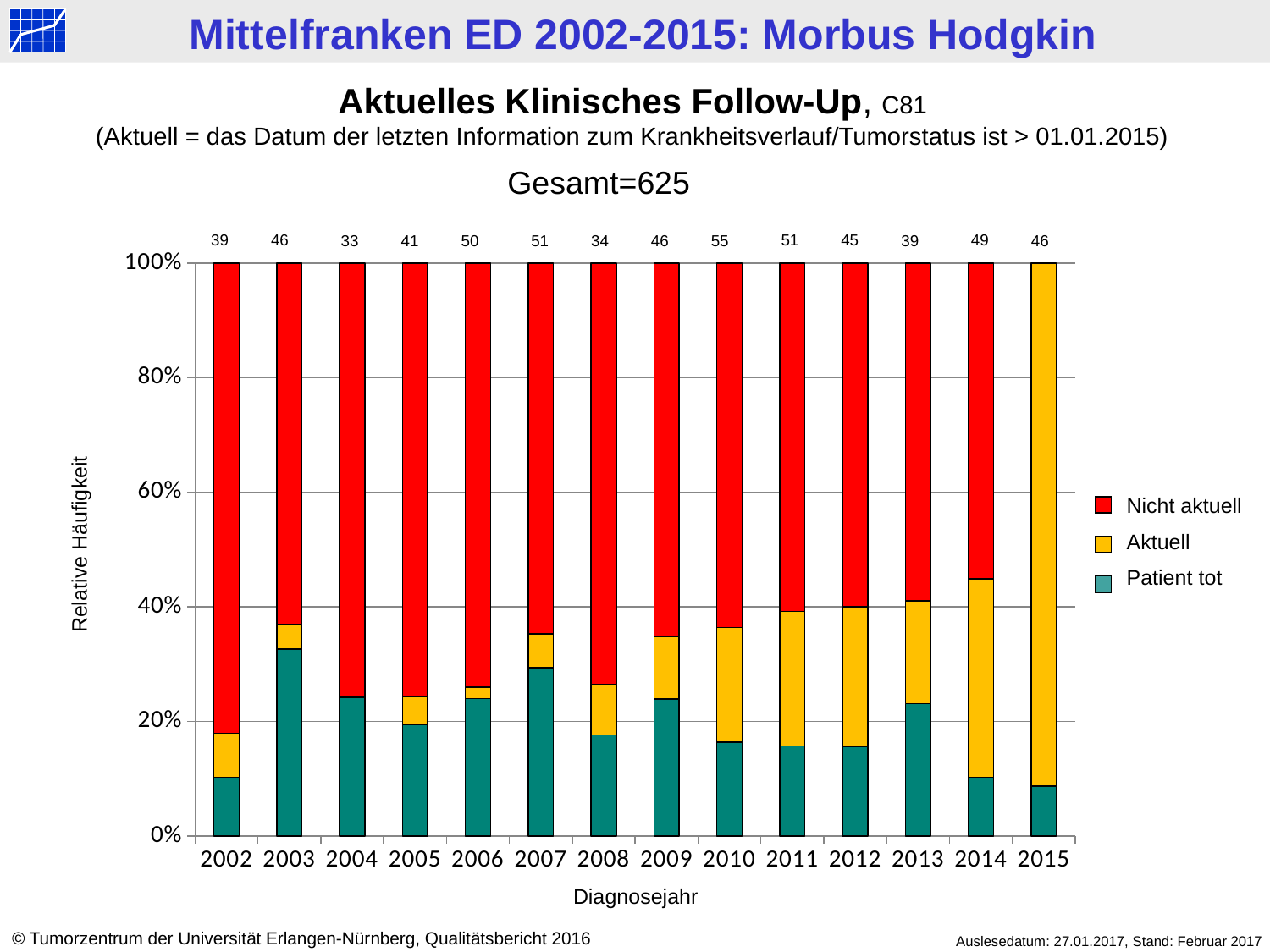

Aktuelles Klinisches Follow-Up, C81
(Aktuell = das Datum der letzten Information zum Krankheitsverlauf/Tumorstatus ist > 01.01.2015)
Gesamt=625
51
45
39
46
49
33
41
50
51
46
34
55
39
46

### Chart

| Category | tot | > 2015 | < 2015 |
|---|---|---|---|
| 2002 | 4.0 | 3.0 | 32.0 |
| 2003 | 15.0 | 2.0 | 29.0 |
| 2004 | 8.0 | 0.0 | 25.0 |
| 2005 | 8.0 | 2.0 | 31.0 |
| 2006 | 12.0 | 1.0 | 37.0 |
| 2007 | 15.0 | 3.0 | 33.0 |
| 2008 | 6.0 | 3.0 | 25.0 |
| 2009 | 11.0 | 5.0 | 30.0 |
| 2010 | 9.0 | 11.0 | 35.0 |
| 2011 | 8.0 | 12.0 | 31.0 |
| 2012 | 7.0 | 11.0 | 27.0 |
| 2013 | 9.0 | 7.0 | 23.0 |
| 2014 | 5.0 | 17.0 | 27.0 |
| 2015 | 4.0 | 42.0 | None |
Nicht aktuell
Aktuell
Patient tot

Relative Häufigkeit

Diagnosejahr